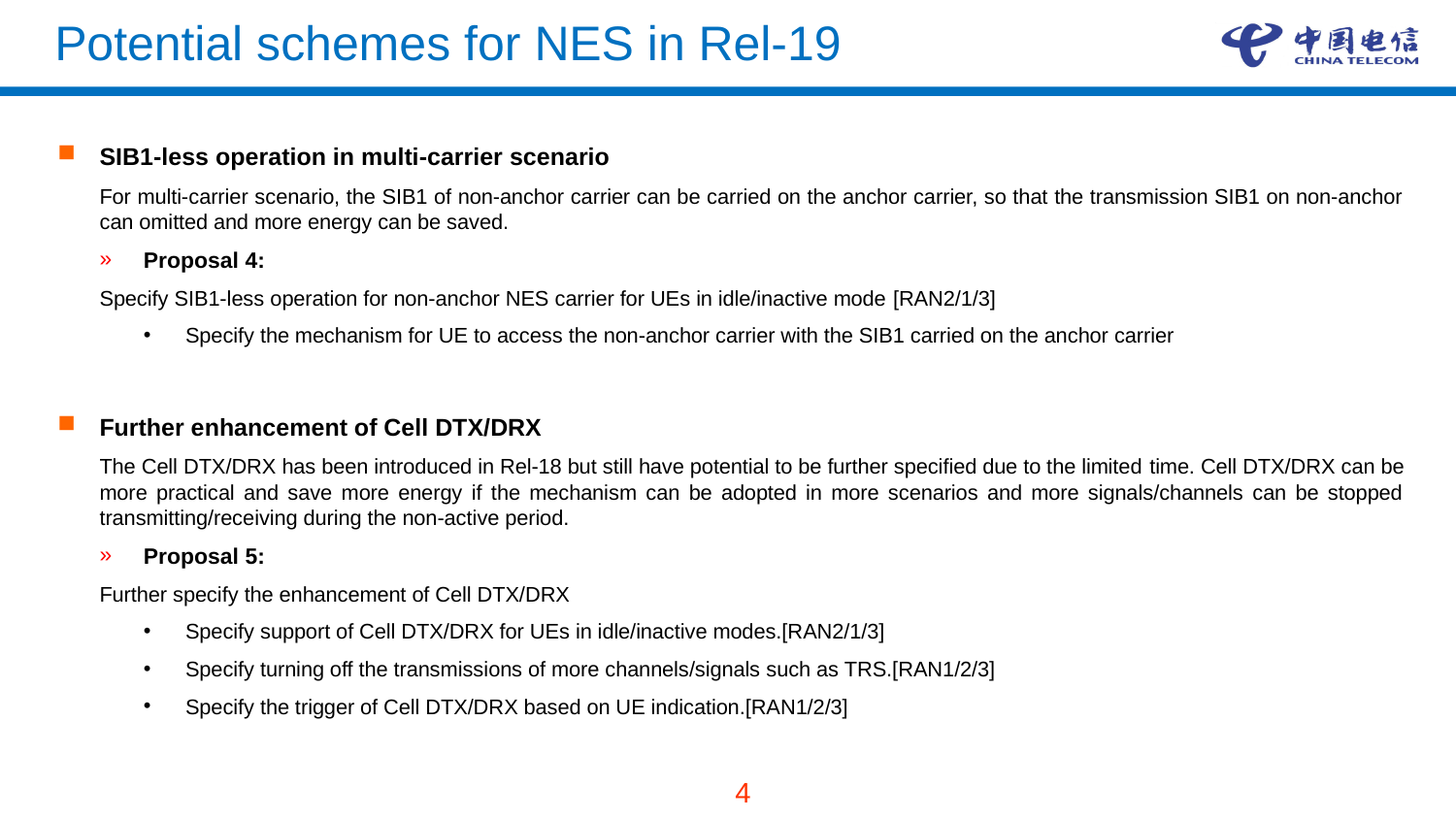

# Potential schemes for NES in Rel-19
SIB1-less operation in multi-carrier scenario
For multi-carrier scenario, the SIB1 of non-anchor carrier can be carried on the anchor carrier, so that the transmission SIB1 on non-anchor can omitted and more energy can be saved.
Proposal 4:
Specify SIB1-less operation for non-anchor NES carrier for UEs in idle/inactive mode [RAN2/1/3]
Specify the mechanism for UE to access the non-anchor carrier with the SIB1 carried on the anchor carrier

Further enhancement of Cell DTX/DRX
The Cell DTX/DRX has been introduced in Rel-18 but still have potential to be further specified due to the limited time. Cell DTX/DRX can be more practical and save more energy if the mechanism can be adopted in more scenarios and more signals/channels can be stopped transmitting/receiving during the non-active period.
Proposal 5:
Further specify the enhancement of Cell DTX/DRX
Specify support of Cell DTX/DRX for UEs in idle/inactive modes.[RAN2/1/3]
Specify turning off the transmissions of more channels/signals such as TRS.[RAN1/2/3]
Specify the trigger of Cell DTX/DRX based on UE indication.[RAN1/2/3]

4